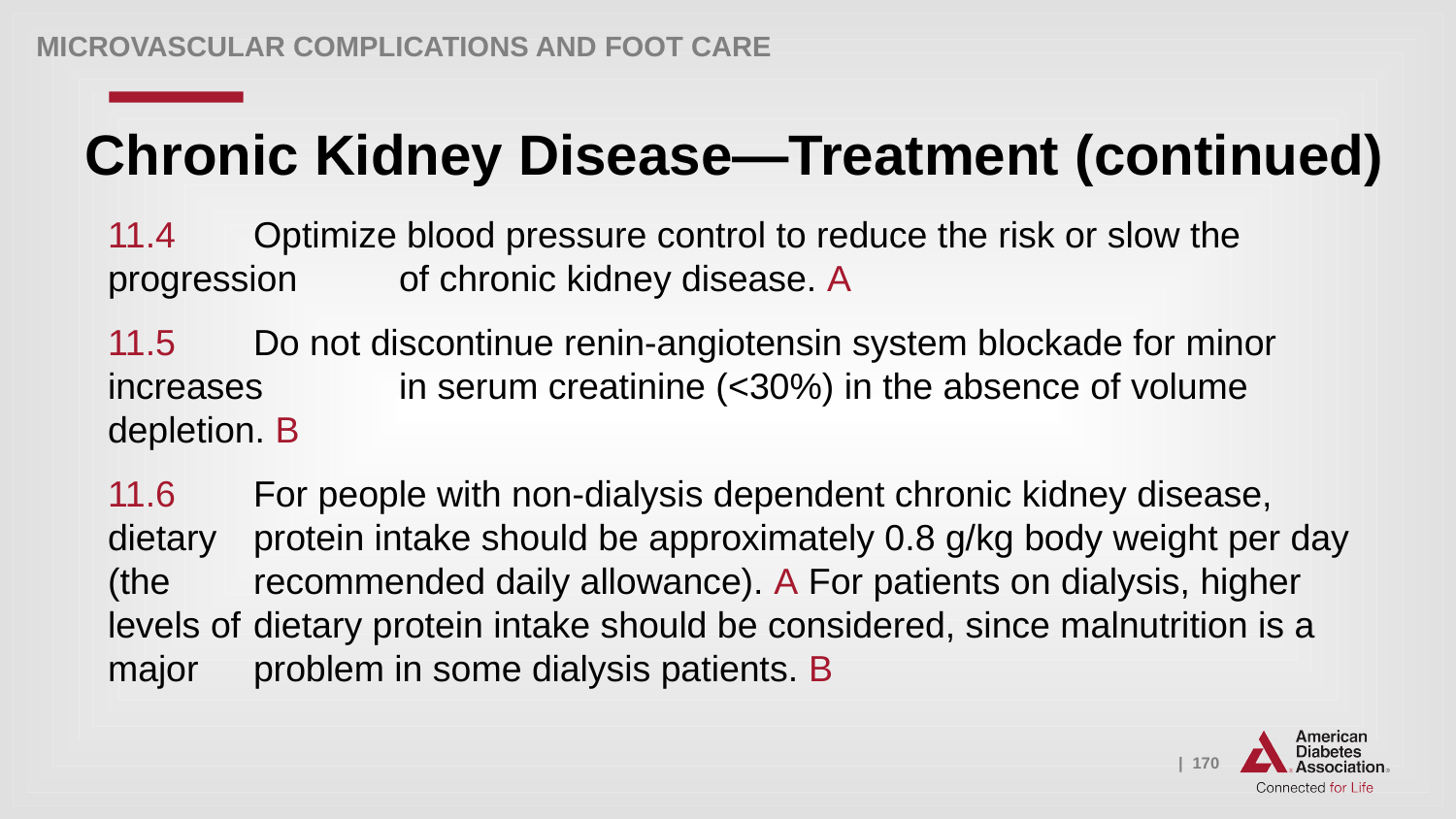

Microvascular Complications and Foot Care
# Chronic Kidney Disease—Treatment (continued)
11.4 	Optimize blood pressure control to reduce the risk or slow the progression 	of chronic kidney disease. A
11.5 	Do not discontinue renin-angiotensin system blockade for minor increases 	in serum creatinine (<30%) in the absence of volume depletion. B
11.6 	For people with non-dialysis dependent chronic kidney disease, dietary 	protein intake should be approximately 0.8 g/kg body weight per day (the 	recommended daily allowance). A For patients on dialysis, higher levels of 	dietary protein intake should be considered, since malnutrition is a major 	problem in some dialysis patients. B